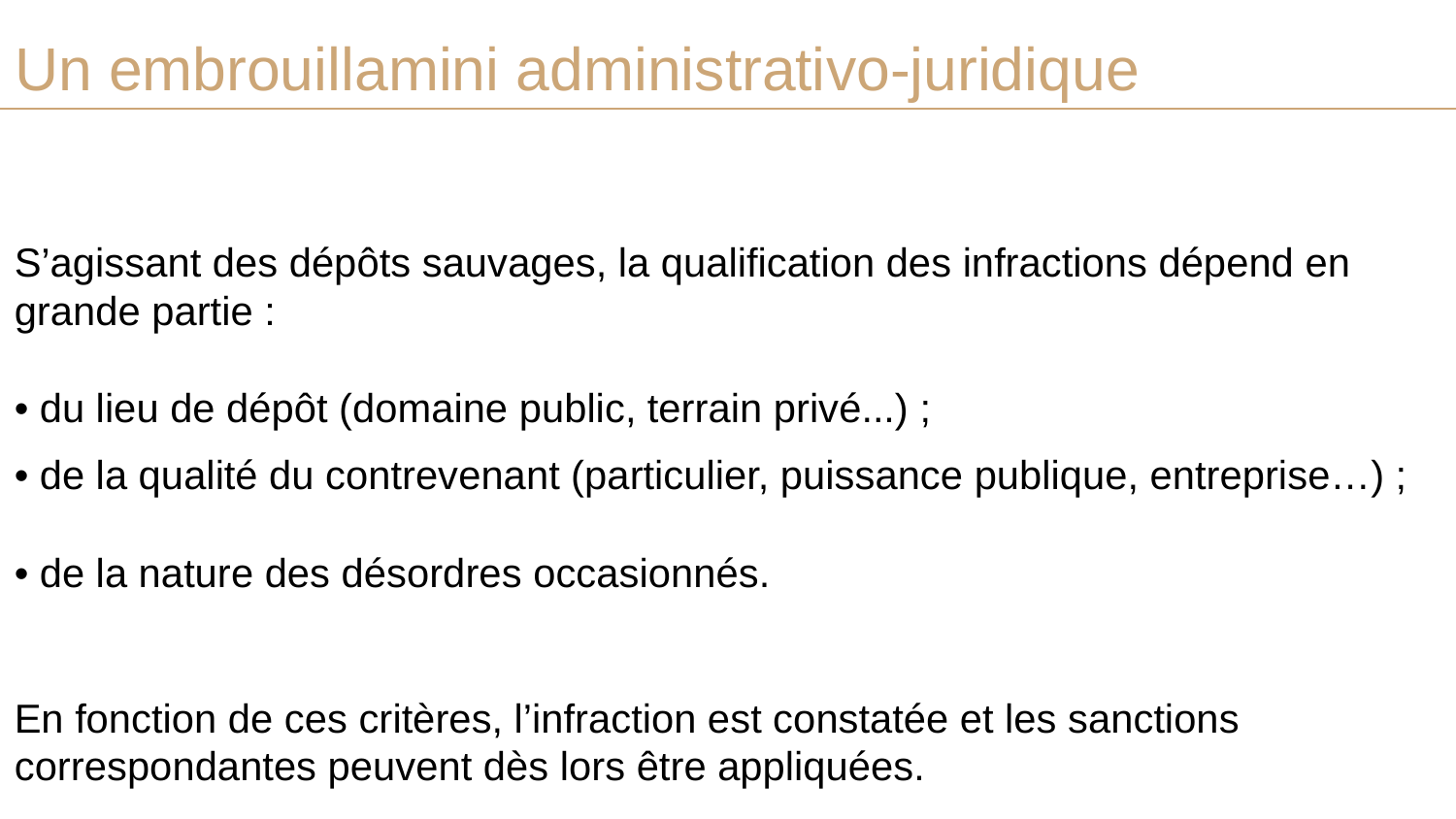

Un embrouillamini administrativo-juridique
S’agissant des dépôts sauvages, la qualification des infractions dépend en grande partie :

• du lieu de dépôt (domaine public, terrain privé...) ;

• de la qualité du contrevenant (particulier, puissance publique, entreprise…) ;

• de la nature des désordres occasionnés.

En fonction de ces critères, l’infraction est constatée et les sanctions correspondantes peuvent dès lors être appliquées.